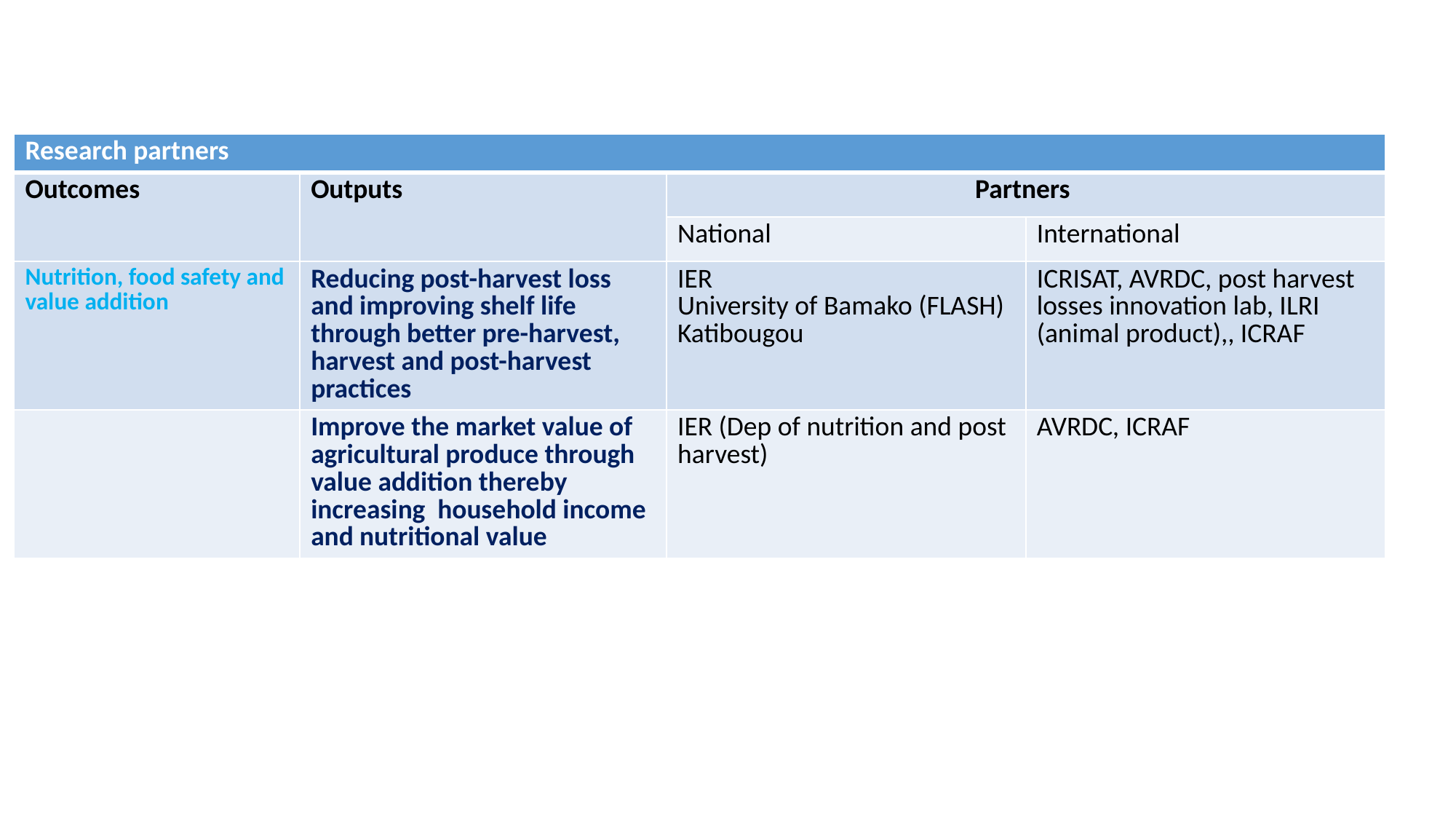

| Research partners |  |  |  |
| --- | --- | --- | --- |
| Outcomes | Outputs | Partners |  |
|  |  | National | International |
| Nutrition, food safety and value addition | Reducing post-harvest loss and improving shelf life through better pre-harvest, harvest and post-harvest practices | IER University of Bamako (FLASH) Katibougou | ICRISAT, AVRDC, post harvest losses innovation lab, ILRI (animal product),, ICRAF |
|  | Improve the market value of agricultural produce through value addition thereby increasing household income and nutritional value | IER (Dep of nutrition and post harvest) | AVRDC, ICRAF |